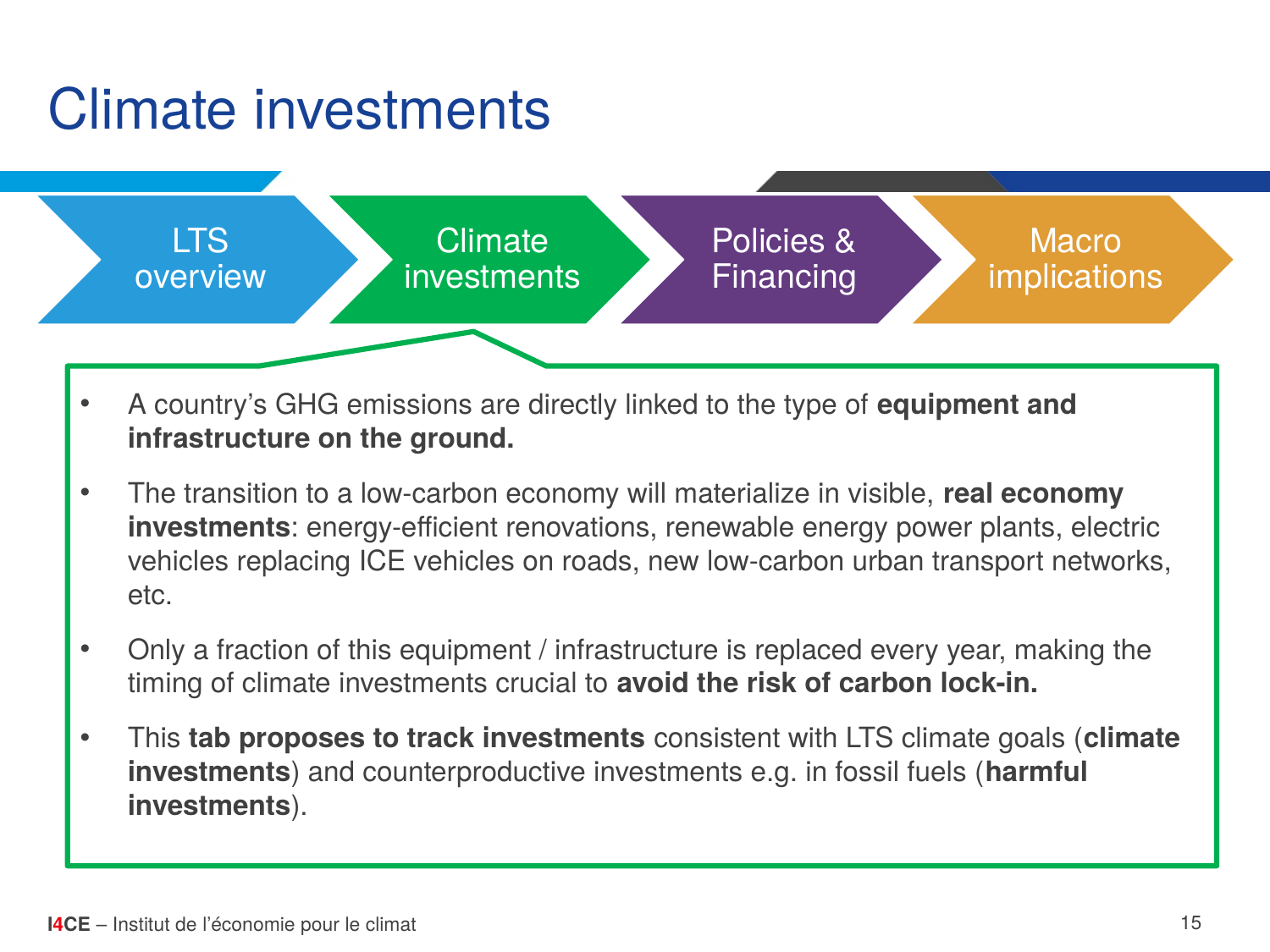

# Climate investments
LTS overview
Climate investments
Policies & Financing
Macro implications
A country’s GHG emissions are directly linked to the type of equipment and infrastructure on the ground.
The transition to a low-carbon economy will materialize in visible, real economy investments: energy-efficient renovations, renewable energy power plants, electric vehicles replacing ICE vehicles on roads, new low-carbon urban transport networks, etc.
Only a fraction of this equipment / infrastructure is replaced every year, making the timing of climate investments crucial to avoid the risk of carbon lock-in.
This tab proposes to track investments consistent with LTS climate goals (climate investments) and counterproductive investments e.g. in fossil fuels (harmful investments).